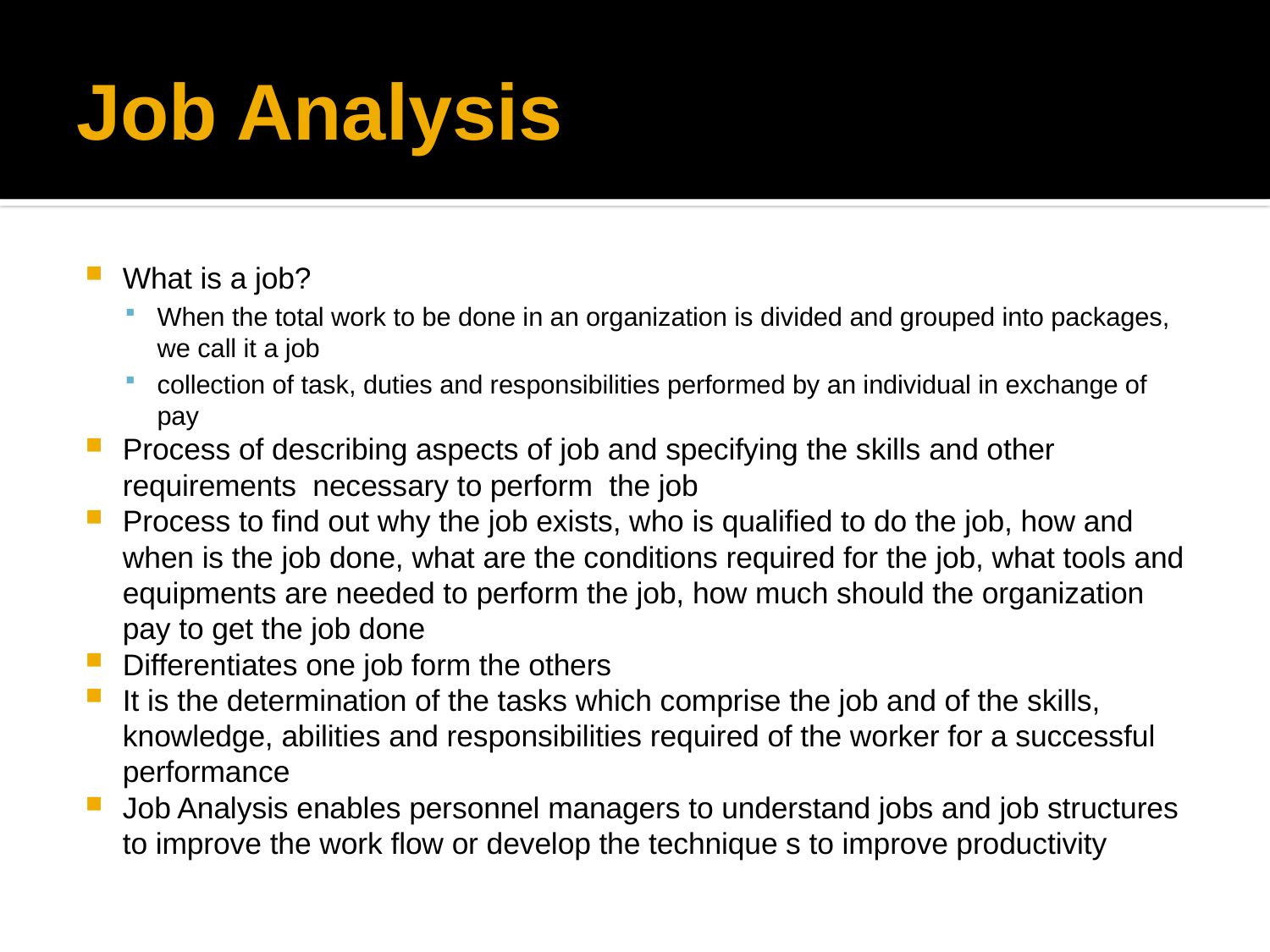

# Job Analysis
What is a job?
When the total work to be done in an organization is divided and grouped into packages, we call it a job
collection of task, duties and responsibilities performed by an individual in exchange of pay
Process of describing aspects of job and specifying the skills and other requirements  necessary to perform  the job
Process to find out why the job exists, who is qualified to do the job, how and when is the job done, what are the conditions required for the job, what tools and equipments are needed to perform the job, how much should the organization pay to get the job done
Differentiates one job form the others
It is the determination of the tasks which comprise the job and of the skills, knowledge, abilities and responsibilities required of the worker for a successful performance
Job Analysis enables personnel managers to understand jobs and job structures to improve the work flow or develop the technique s to improve productivity